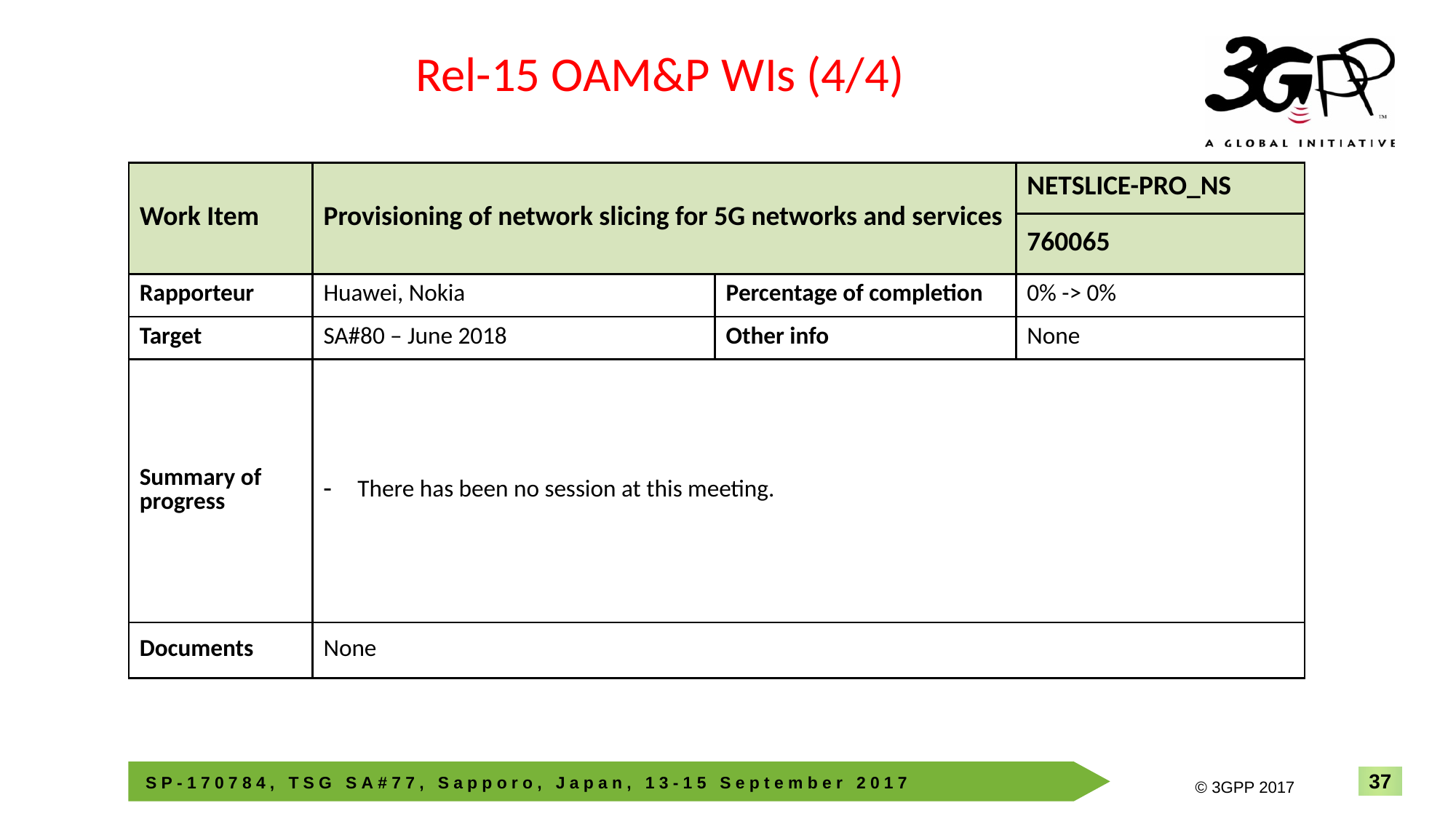

Rel-15 OAM&P WIs (4/4)
| Work Item | Provisioning of network slicing for 5G networks and services |  | NETSLICE-PRO\_NS |
| --- | --- | --- | --- |
|  |  |  | 760065 |
| Rapporteur | Huawei, Nokia | Percentage of completion | 0% -> 0% |
| Target | SA#80 – June 2018 | Other info | None |
| Summary of progress | There has been no session at this meeting. |  |  |
| Documents | None |  |  |